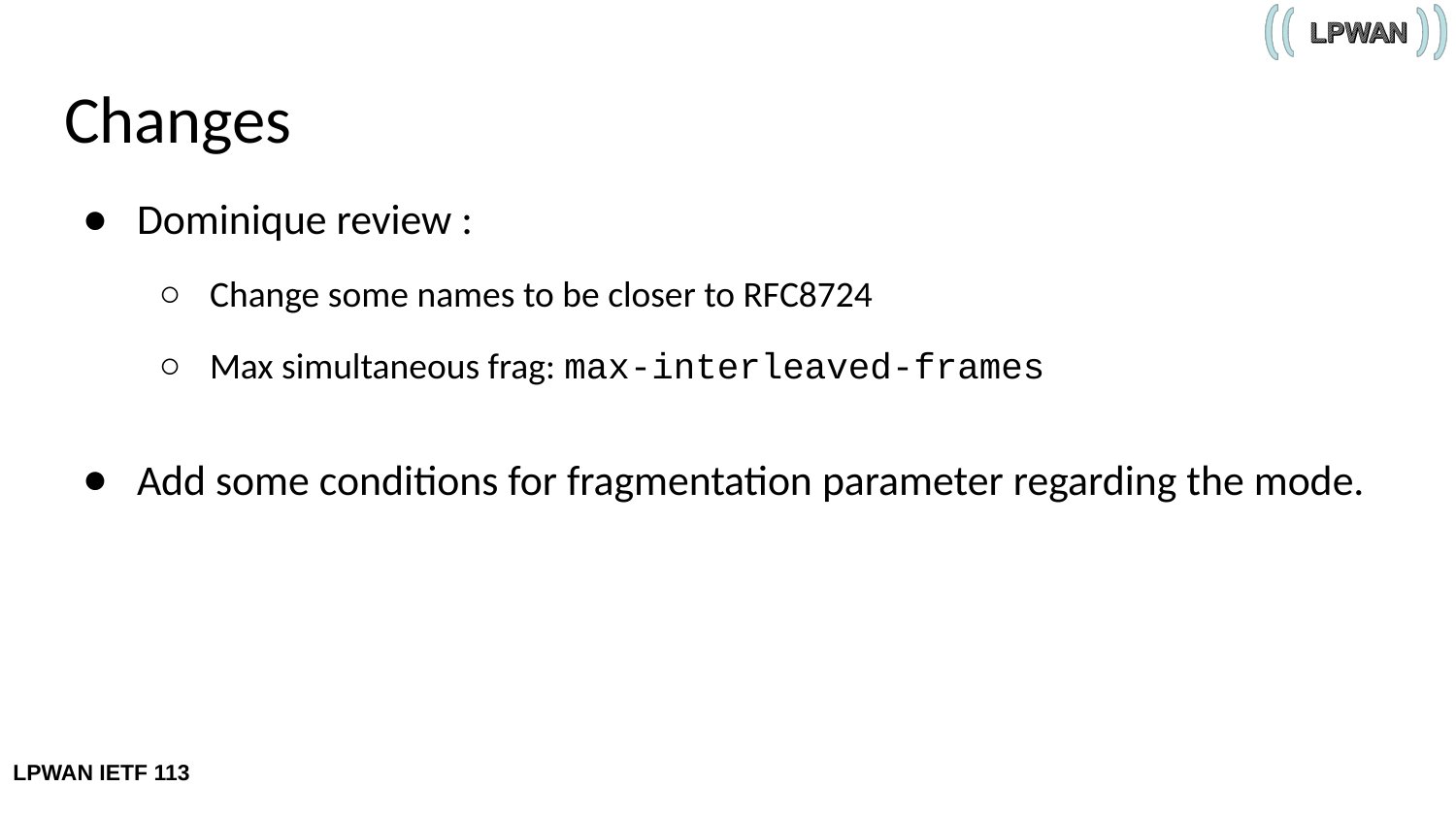

# Changes
Dominique review :
Change some names to be closer to RFC8724
Max simultaneous frag: max-interleaved-frames

Add some conditions for fragmentation parameter regarding the mode.